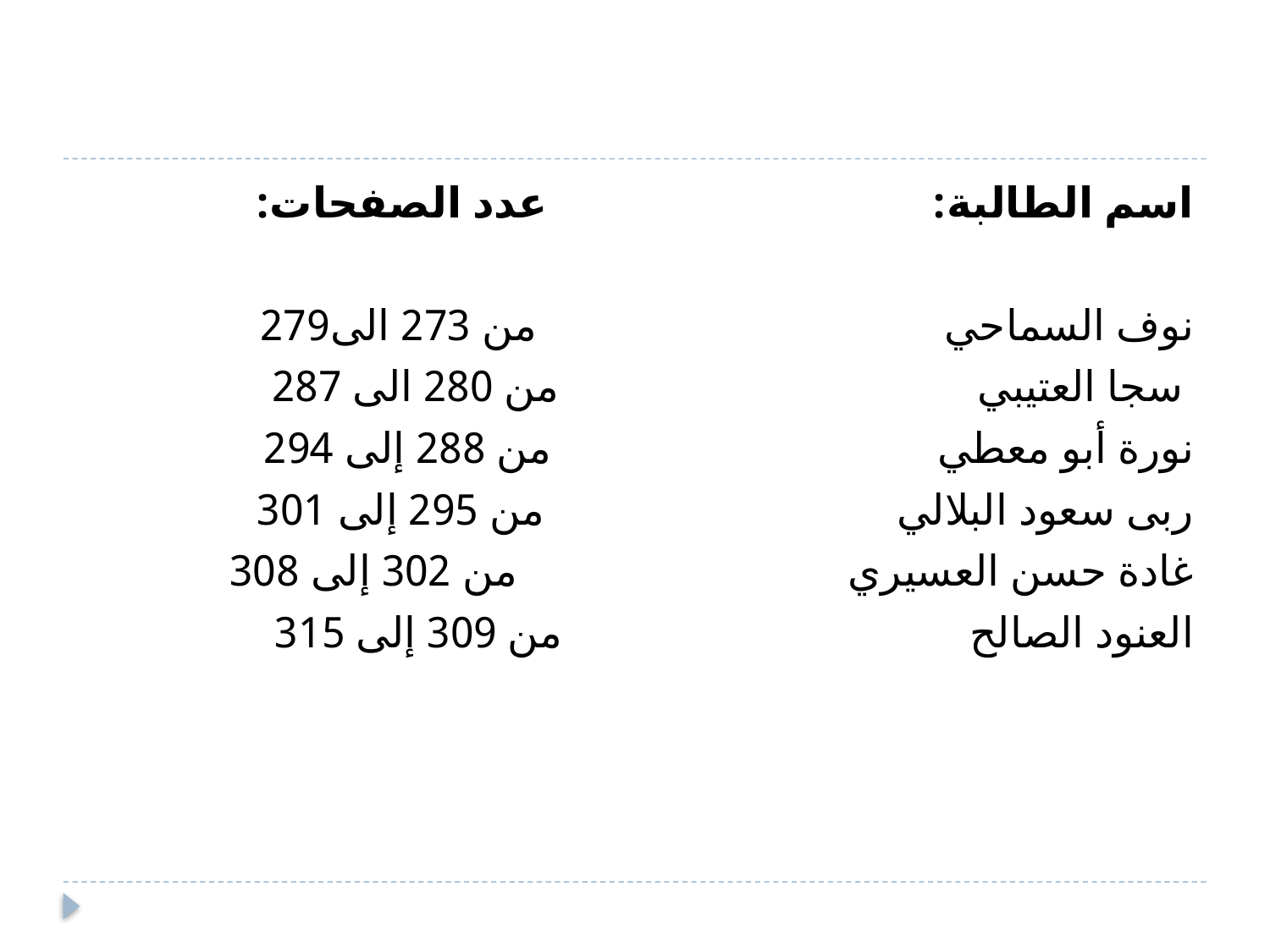

اسم الطالبة:                                   عدد الصفحات:

نوف السماحي                                     من 273 الى279
 سجا العتيبي                                      من 280 الى 287
نورة أبو معطي                                   من 288 إلى 294
ربى سعود البلالي                                من 295 إلى 301
غادة حسن العسيري                              من 302 إلى 308
العنود الصالح                                     من 309 إلى 315